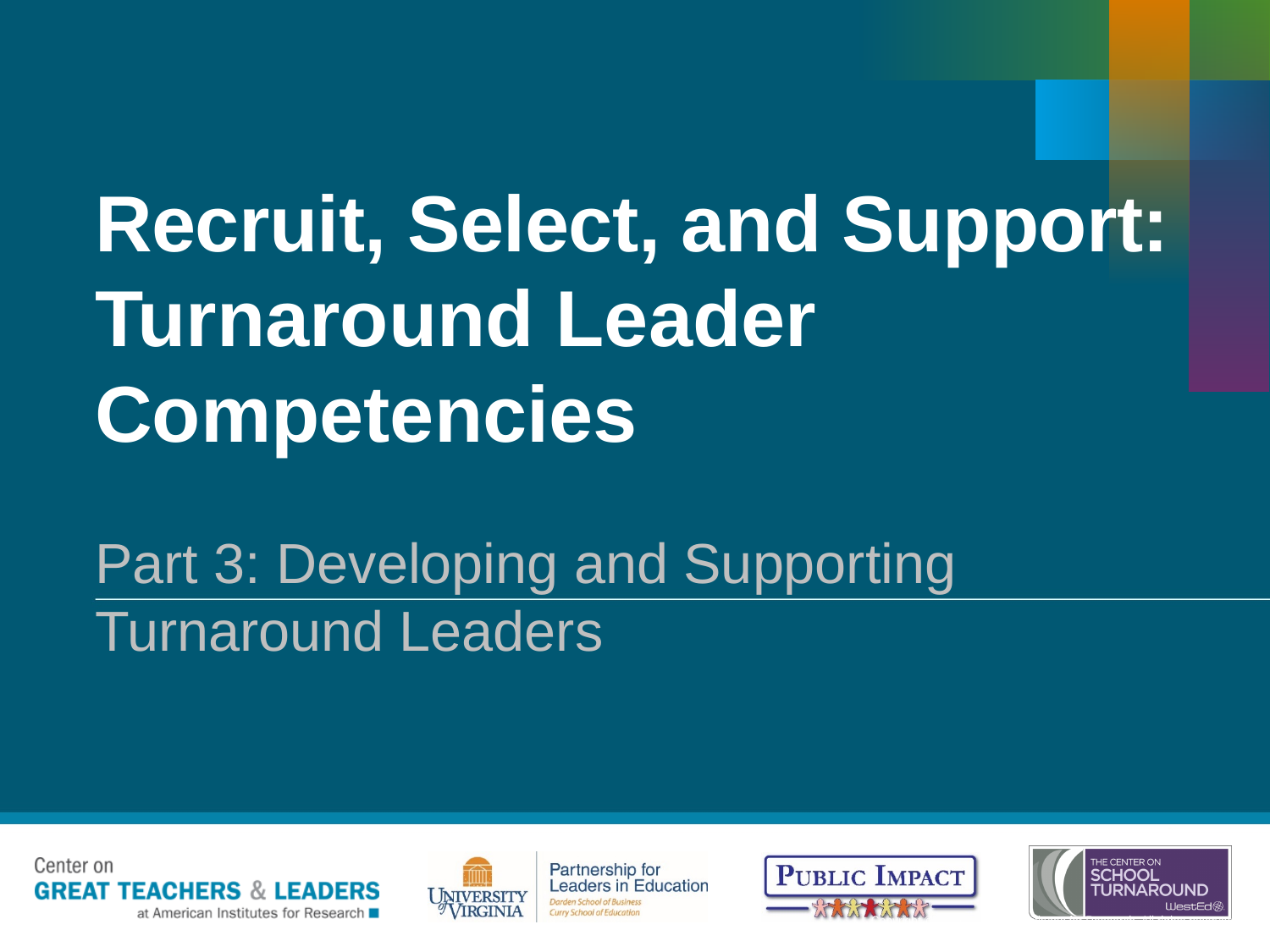

# Recruit, Select, and Support: Turnaround Leader Competencies
Part 3: Developing and Supporting
Turnaround Leaders
Copyright © 20XX American Institutes for Research. All rights reserved.